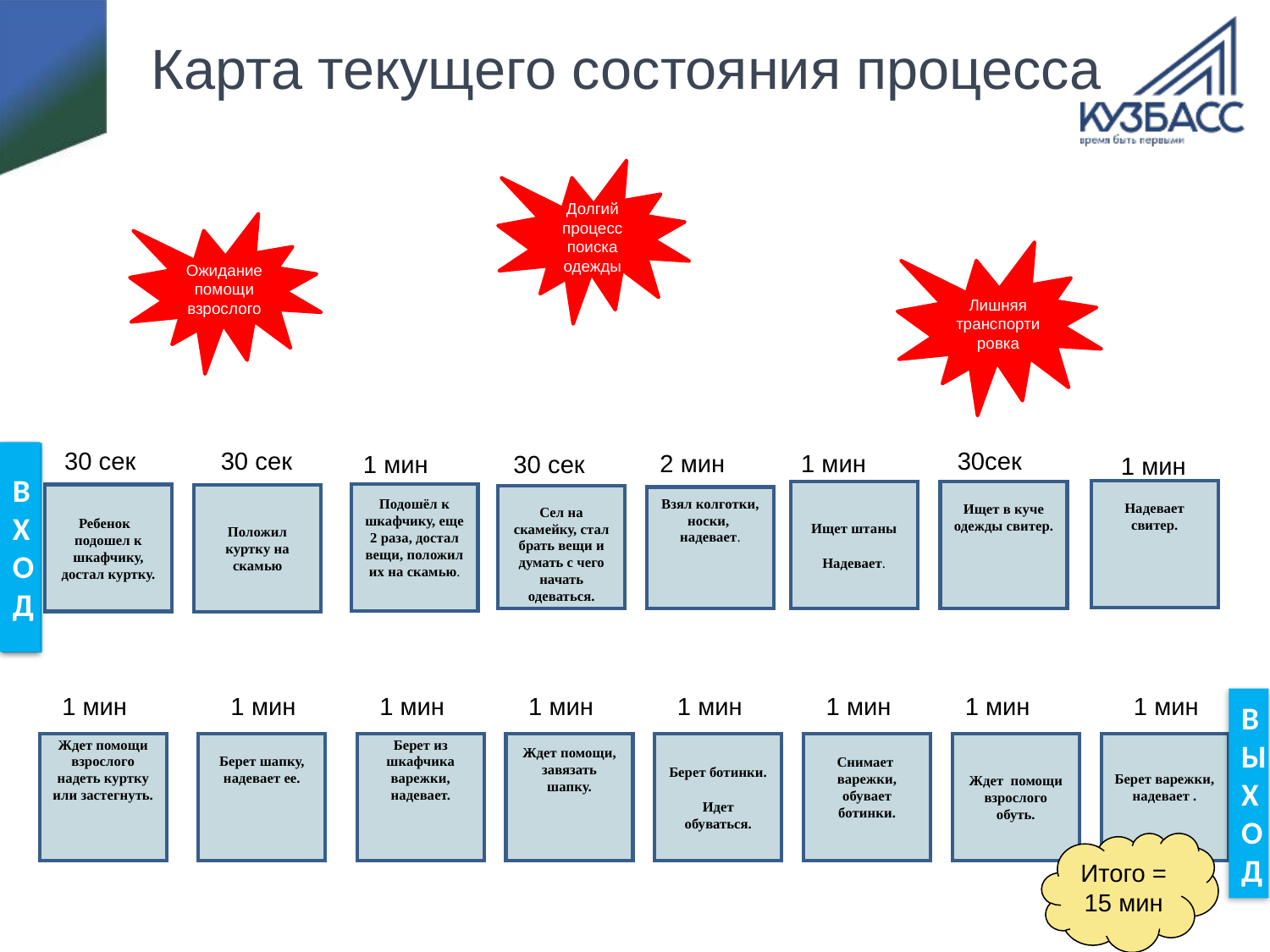

# Карта текущего состояния процесса
Долгий процесс поиска одежды
Ожидание помощи взрослого
Лишняя транспортировка
30 сек
30 сек
30сек
ВХОД
1 мин
2 мин
30 сек
1 мин
ВХОД
1 мин
Надевает свитер.

Ищет штаны
Надевает.
Ищет в куче одежды свитер.

Подошёл к шкафчику, еще 2 раза, достал вещи, положил их на скамью.

Ребенок   подошел к шкафчику, достал куртку.
Положил куртку на скамью

Сел на скамейку, стал брать вещи и думать с чего начать одеваться.

Взял колготки, носки,  надевает.

1 мин
1 мин
1 мин
1 мин
1 мин
1 мин
1 мин
1 мин
ВЫХОД
Ждет помощи взрослого надеть куртку или застегнуть.

Берет шапку, надевает ее.

Берет из шкафчика варежки, надевает.

Ждет помощи, завязать шапку.

Берет ботинки.
Идет обуваться.

Снимает  варежки, обувает ботинки.

Ждет  помощи взрослого обуть.

Берет варежки, надевает .

Итого = 15 мин